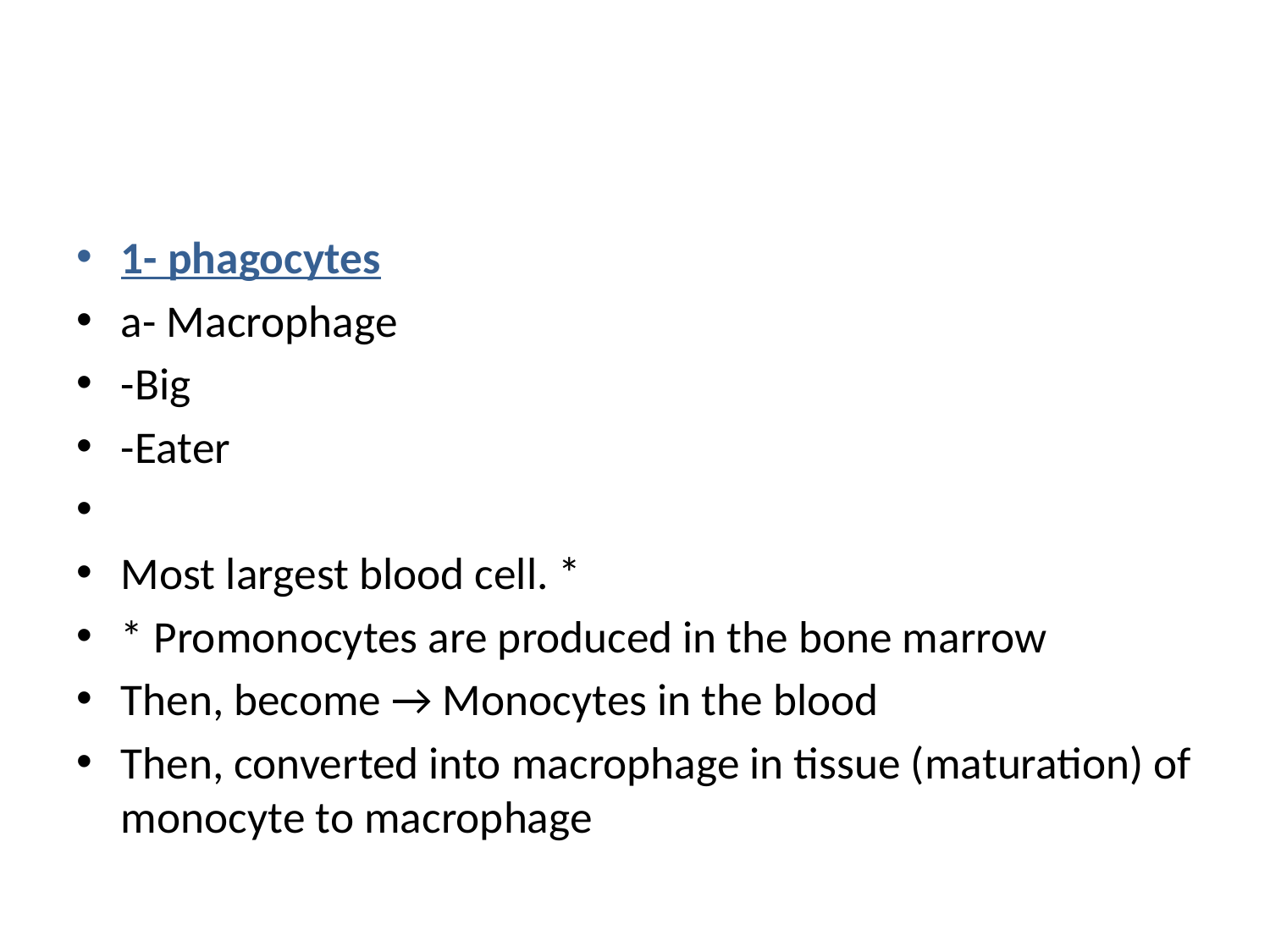

1- phagocytes
a- Macrophage
-Big
-Eater

Most largest blood cell. *
* Promonocytes are produced in the bone marrow
Then, become → Monocytes in the blood
Then, converted into macrophage in tissue (maturation) of monocyte to macrophage